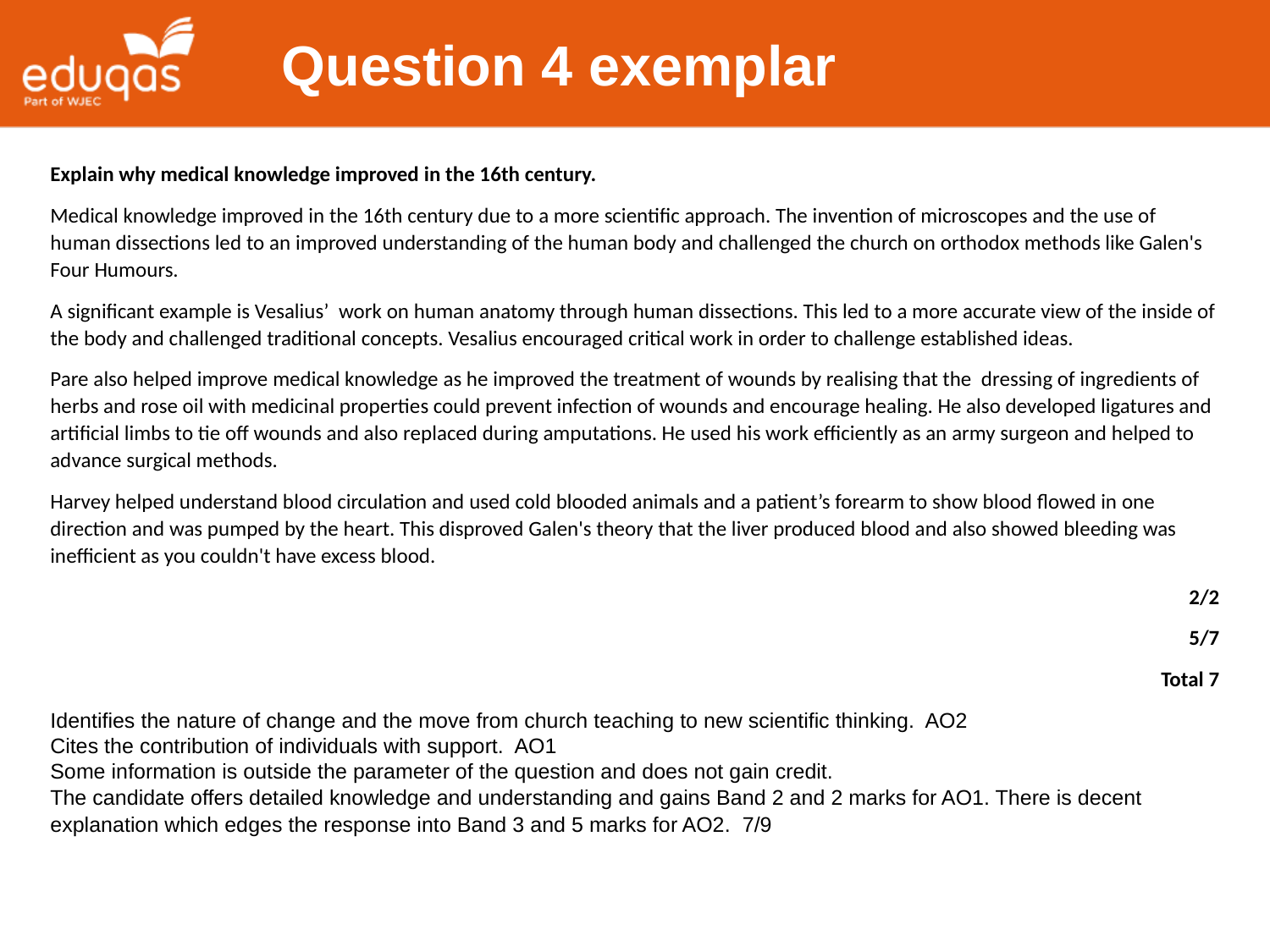

# Question 4 exemplar

Explain why medical knowledge improved in the 16th century.
Medical knowledge improved in the 16th century due to a more scientific approach. The invention of microscopes and the use of human dissections led to an improved understanding of the human body and challenged the church on orthodox methods like Galen's Four Humours.
A significant example is Vesalius’  work on human anatomy through human dissections. This led to a more accurate view of the inside of the body and challenged traditional concepts. Vesalius encouraged critical work in order to challenge established ideas.
Pare also helped improve medical knowledge as he improved the treatment of wounds by realising that the  dressing of ingredients of herbs and rose oil with medicinal properties could prevent infection of wounds and encourage healing. He also developed ligatures and artificial limbs to tie off wounds and also replaced during amputations. He used his work efficiently as an army surgeon and helped to advance surgical methods.
Harvey helped understand blood circulation and used cold blooded animals and a patient’s forearm to show blood flowed in one direction and was pumped by the heart. This disproved Galen's theory that the liver produced blood and also showed bleeding was inefficient as you couldn't have excess blood.
2/2
5/7
Total 7
Identifies the nature of change and the move from church teaching to new scientific thinking.  AO2
Cites the contribution of individuals with support.  AO1
Some information is outside the parameter of the question and does not gain credit.
The candidate offers detailed knowledge and understanding and gains Band 2 and 2 marks for AO1. There is decent explanation which edges the response into Band 3 and 5 marks for AO2.  7/9